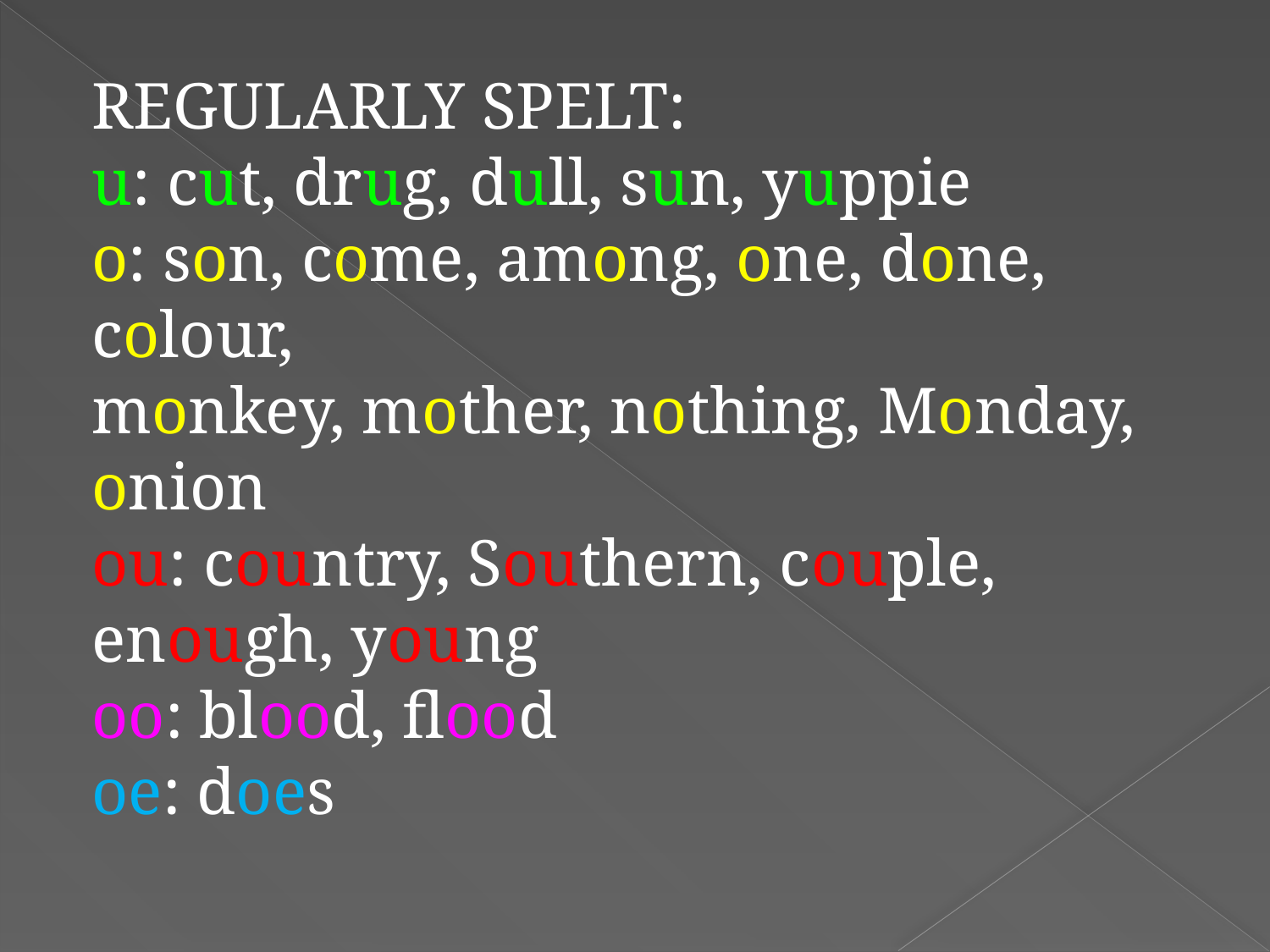

REGULARLY SPELT:
u: cut, drug, dull, sun, yuppie
o: son, come, among, one, done, colour,
monkey, mother, nothing, Monday, onion
ou: country, Southern, couple, enough, young
oo: blood, flood
oe: does